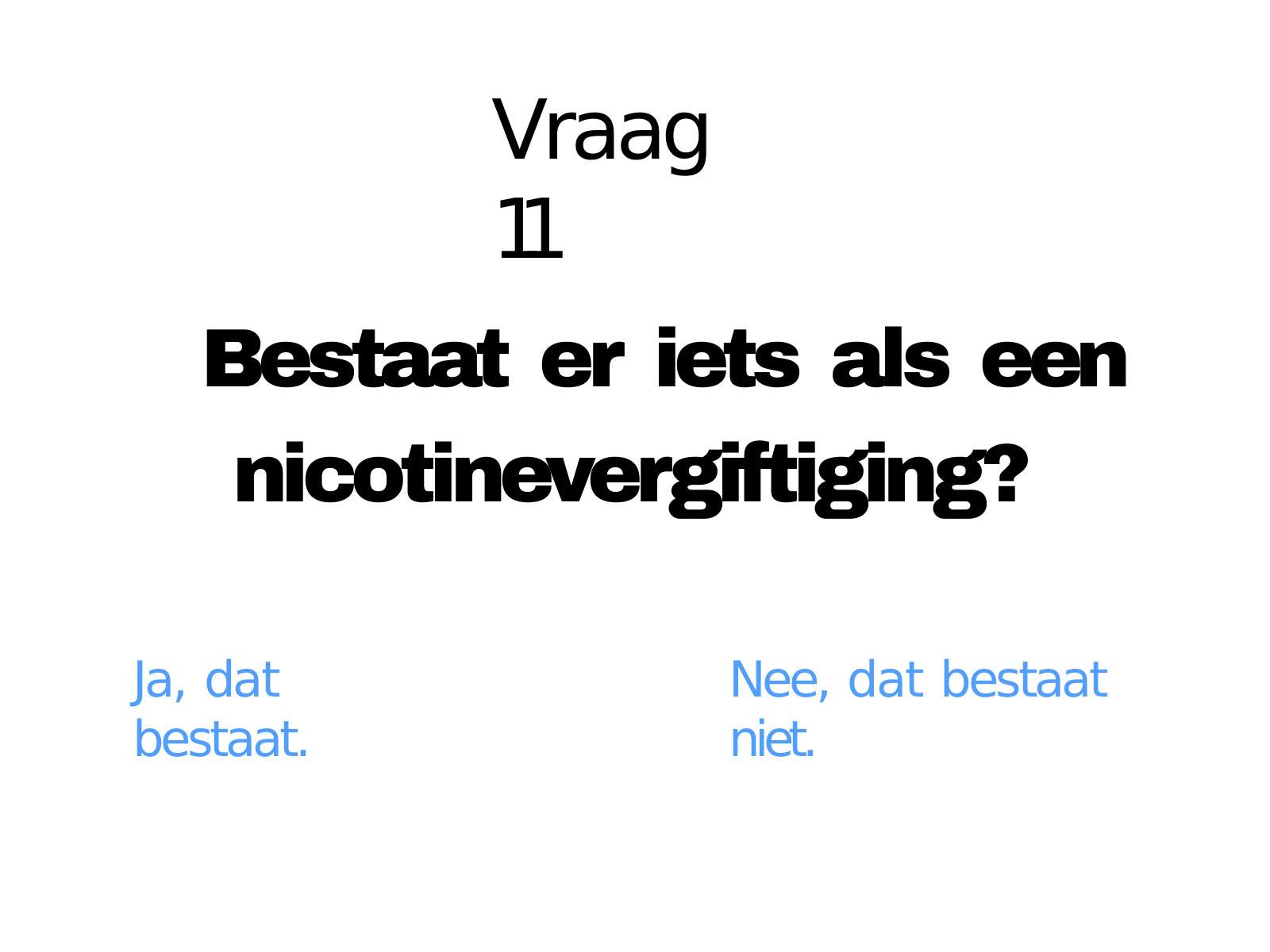

# Vraag 11
Bestaat er iets als een nicotinevergiftiging?
Ja, dat bestaat.
Nee, dat bestaat niet.